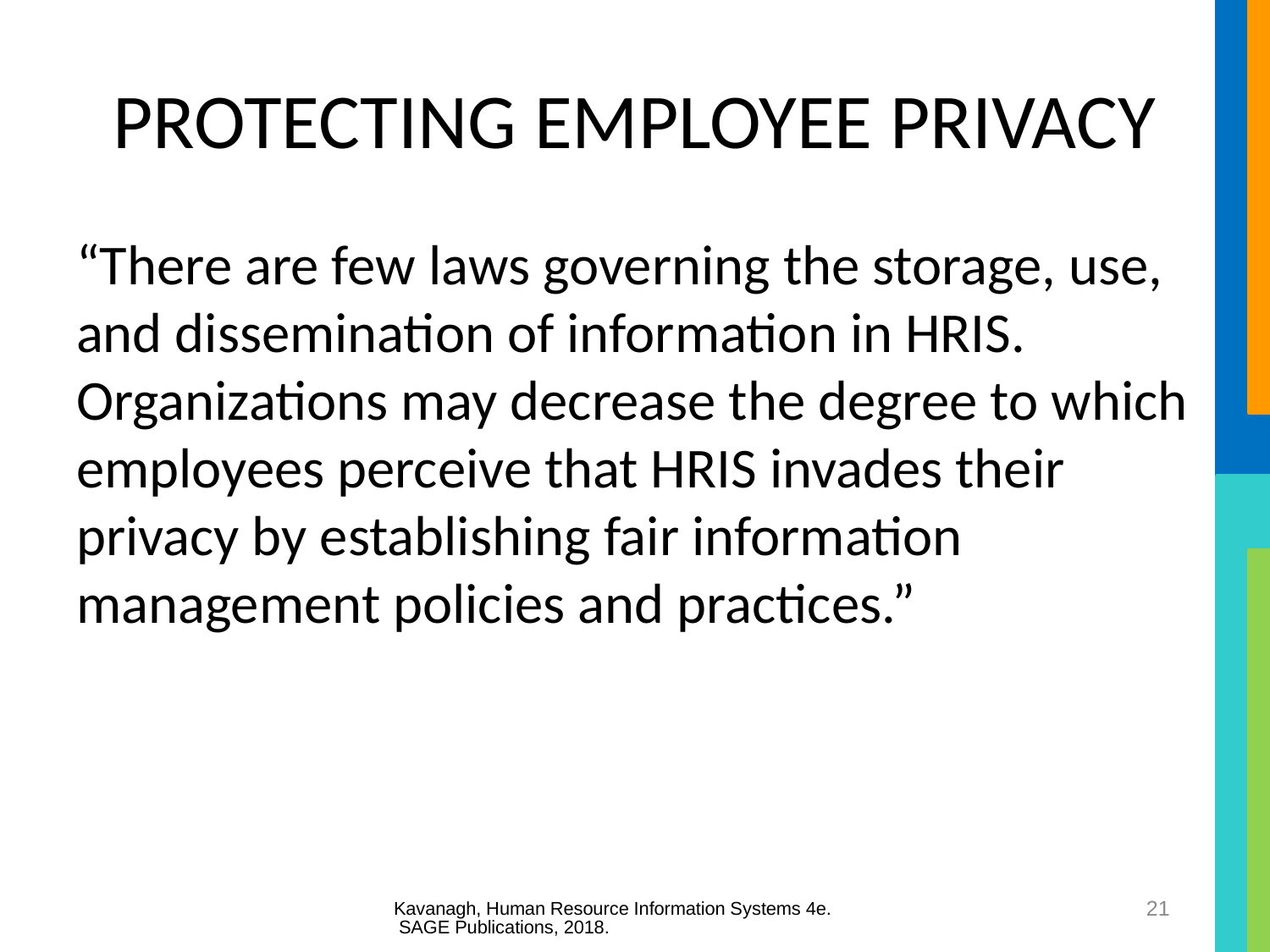

# PROTECTING EMPLOYEE PRIVACY
“There are few laws governing the storage, use, and dissemination of information in HRIS. Organizations may decrease the degree to which employees perceive that HRIS invades their privacy by establishing fair information management policies and practices.”

Kavanagh, Human Resource Information Systems 4e. SAGE Publications, 2018.
21